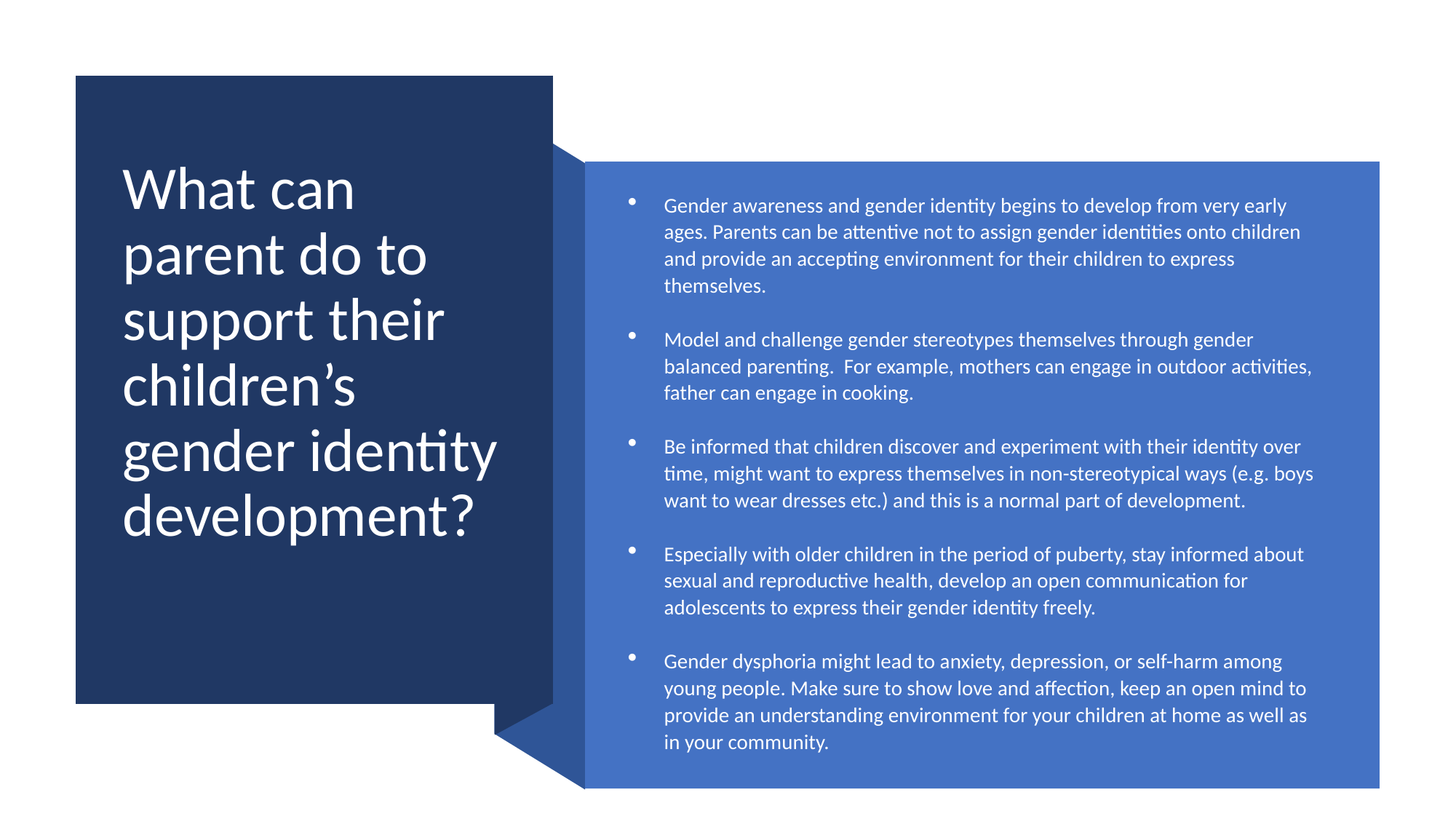

# What can parent do to support their children’s gender identity development?

Gender awareness and gender identity begins to develop from very early ages. Parents can be attentive not to assign gender identities onto children and provide an accepting environment for their children to express themselves.

Model and challenge gender stereotypes themselves through gender balanced parenting.  For example, mothers can engage in outdoor activities, father can engage in cooking.

Be informed that children discover and experiment with their identity over time, might want to express themselves in non-stereotypical ways (e.g. boys want to wear dresses etc.) and this is a normal part of development.

Especially with older children in the period of puberty, stay informed about sexual and reproductive health, develop an open communication for adolescents to express their gender identity freely.

Gender dysphoria might lead to anxiety, depression, or self-harm among young people. Make sure to show love and affection, keep an open mind to provide an understanding environment for your children at home as well as in your community.